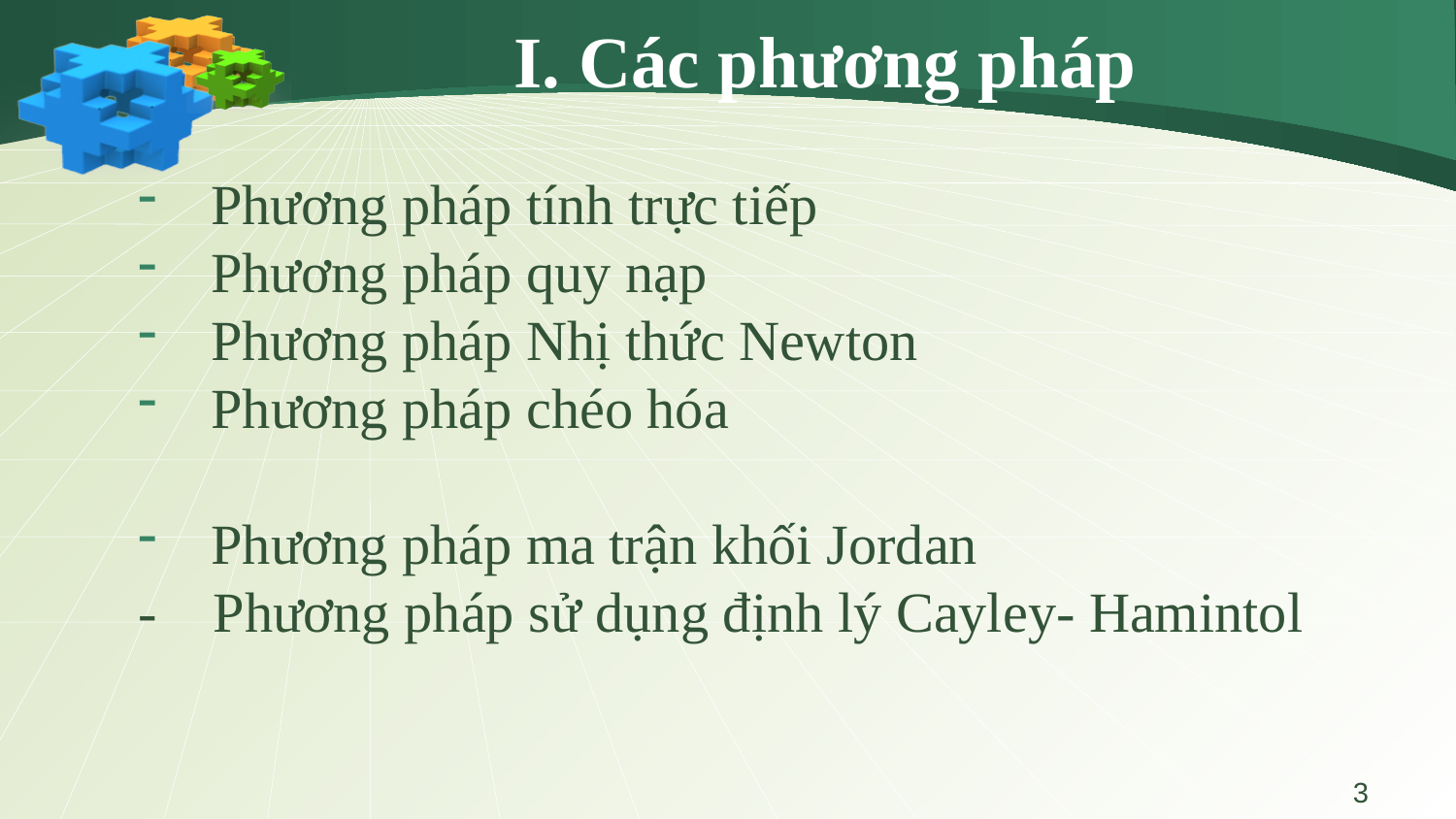

# I. Các phương pháp
Phương pháp tính trực tiếp
Phương pháp quy nạp
Phương pháp Nhị thức Newton
Phương pháp chéo hóa

Phương pháp ma trận khối Jordan
-    Phương pháp sử dụng định lý Cayley- Hamintol

3